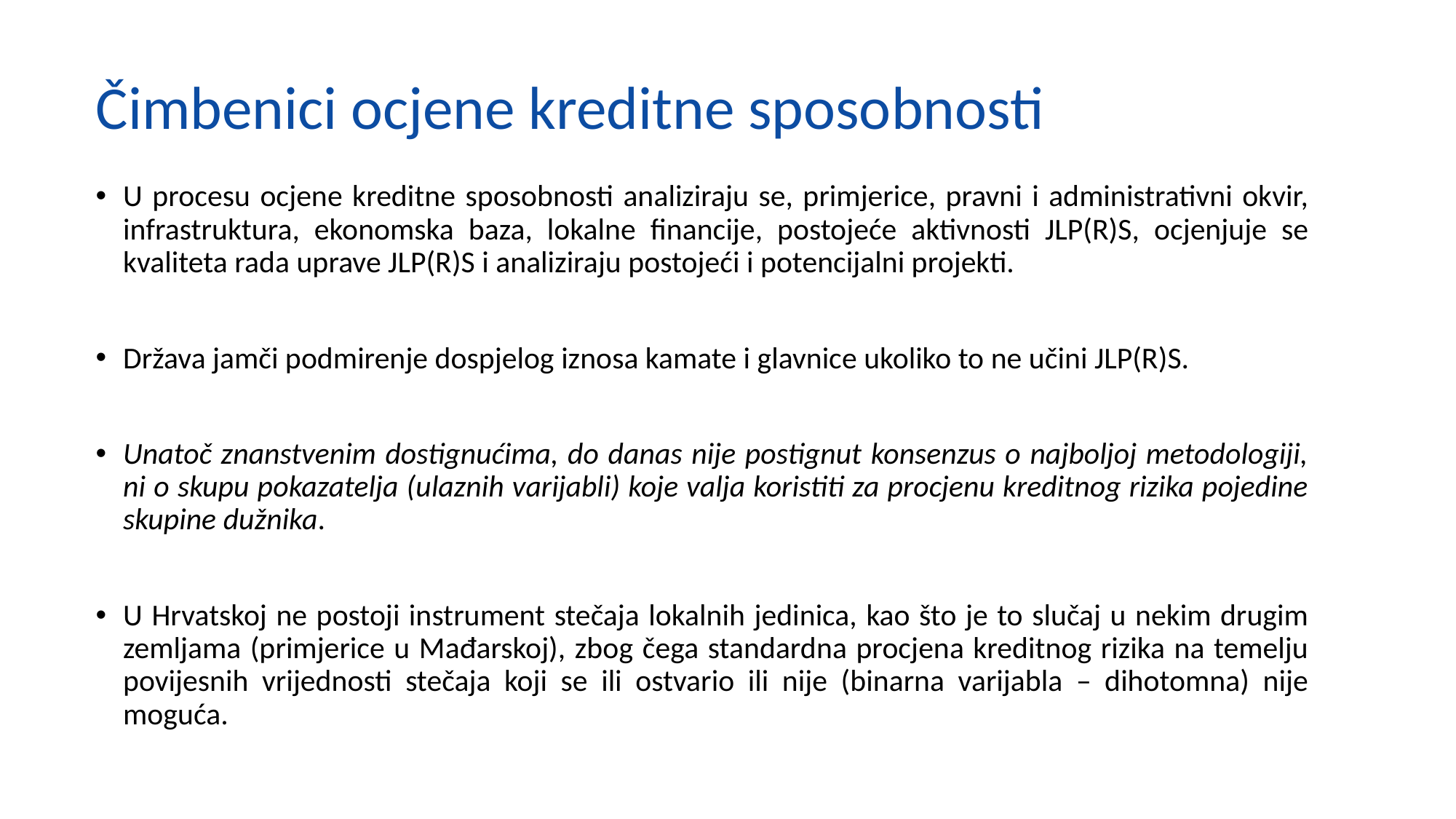

# Čimbenici ocjene kreditne sposobnosti
U procesu ocjene kreditne sposobnosti analiziraju se, primjerice, pravni i administrativni okvir, infrastruktura, ekonomska baza, lokalne financije, postojeće aktivnosti JLP(R)S, ocjenjuje se kvaliteta rada uprave JLP(R)S i analiziraju postojeći i potencijalni projekti.

Država jamči podmirenje dospjelog iznosa kamate i glavnice ukoliko to ne učini JLP(R)S.

Unatoč znanstvenim dostignućima, do danas nije postignut konsenzus o najboljoj metodologiji, ni o skupu pokazatelja (ulaznih varijabli) koje valja koristiti za procjenu kreditnog rizika pojedine skupine dužnika.

U Hrvatskoj ne postoji instrument stečaja lokalnih jedinica, kao što je to slučaj u nekim drugim zemljama (primjerice u Mađarskoj), zbog čega standardna procjena kreditnog rizika na temelju povijesnih vrijednosti stečaja koji se ili ostvario ili nije (binarna varijabla – dihotomna) nije moguća.